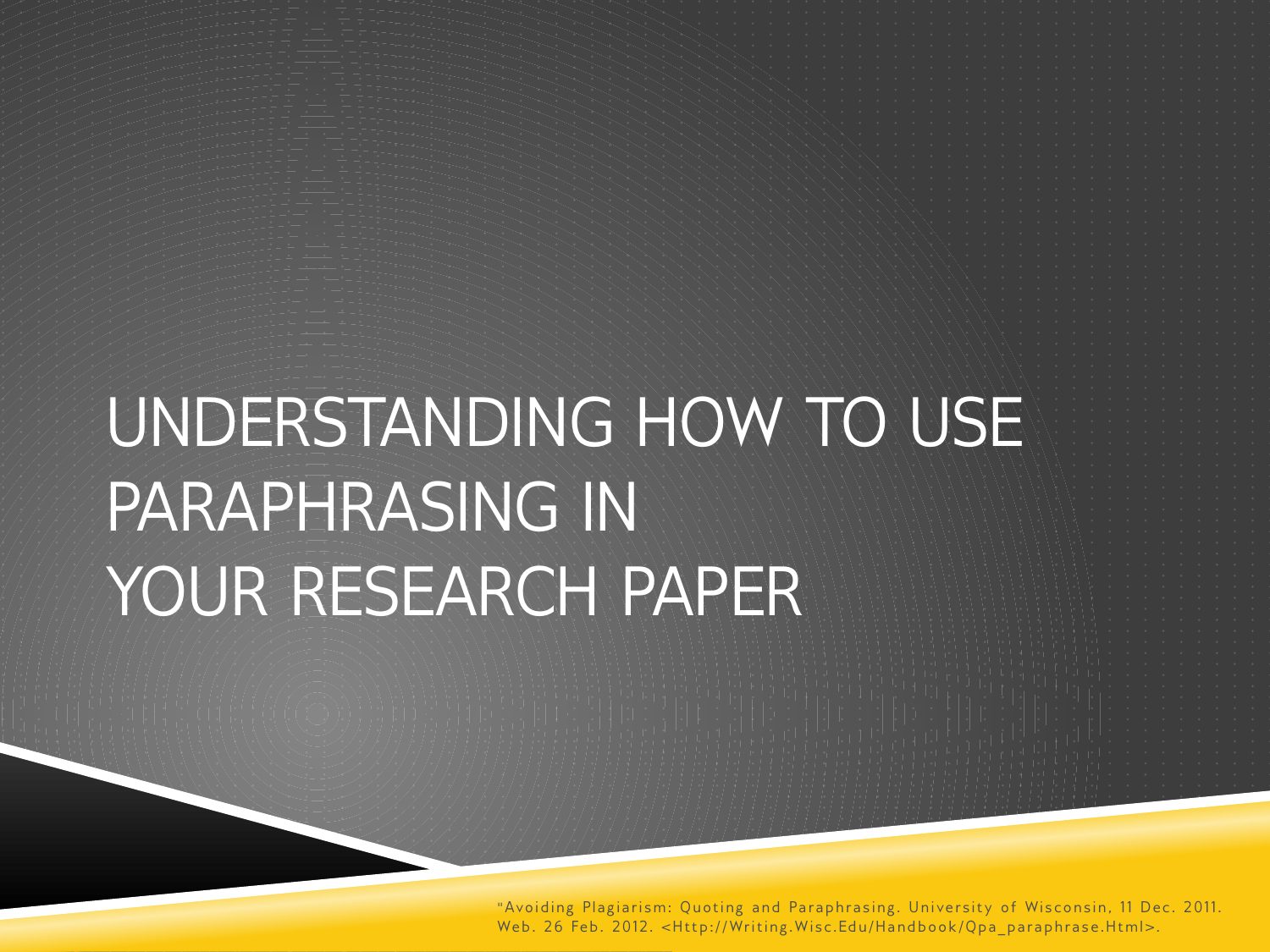

Understanding How to Use Paraphrasing in
Your Research Paper
"Avoiding Plagiarism: Quoting and Paraphrasing. University of Wisconsin, 11 Dec. 2011. Web. 26 Feb. 2012. <Http://Writing.Wisc.Edu/Handbook/Qpa_paraphrase.Html>.